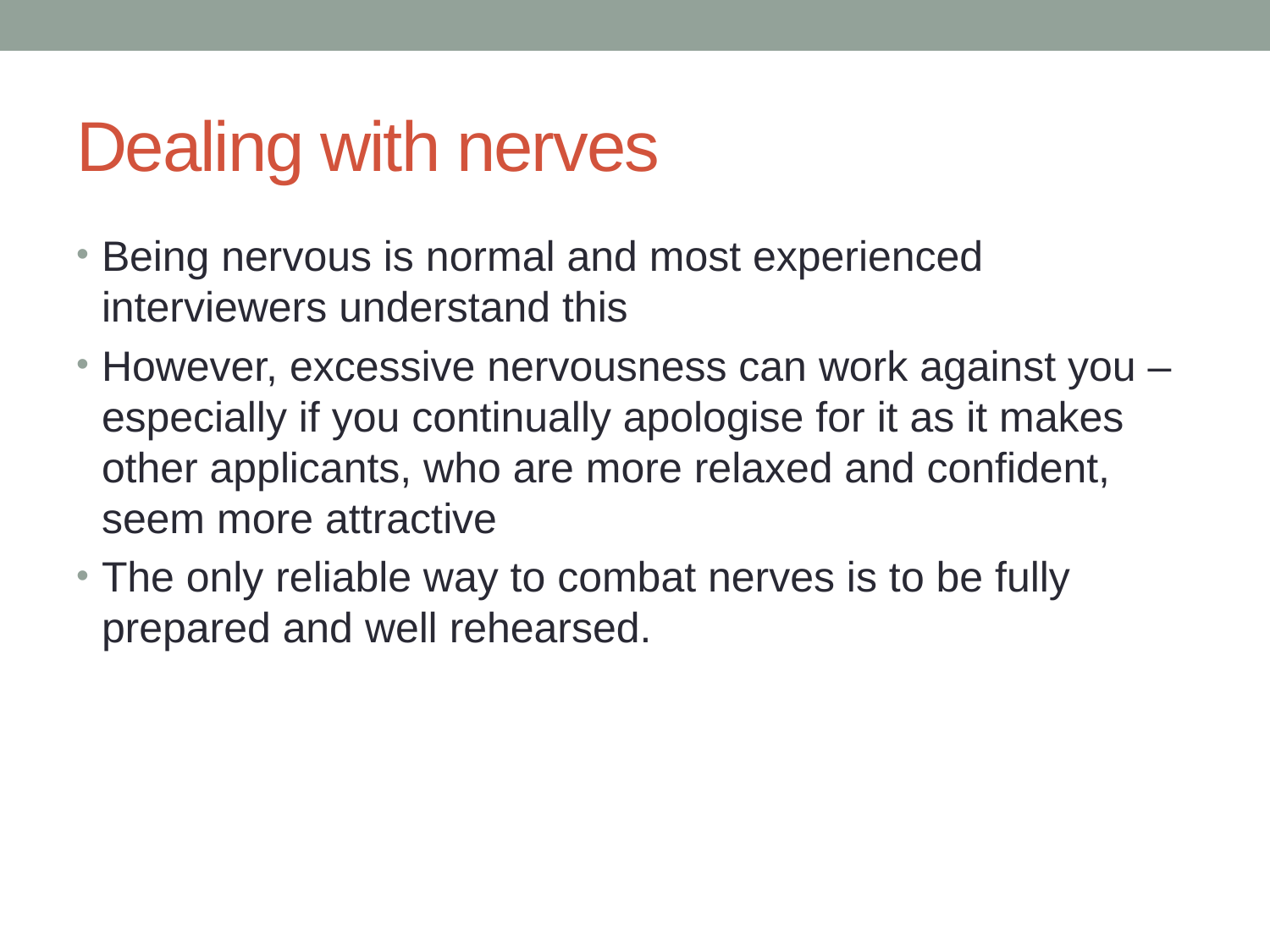

# Dealing with nerves
Being nervous is normal and most experienced interviewers understand this
However, excessive nervousness can work against you – especially if you continually apologise for it as it makes other applicants, who are more relaxed and confident, seem more attractive
The only reliable way to combat nerves is to be fully prepared and well rehearsed.